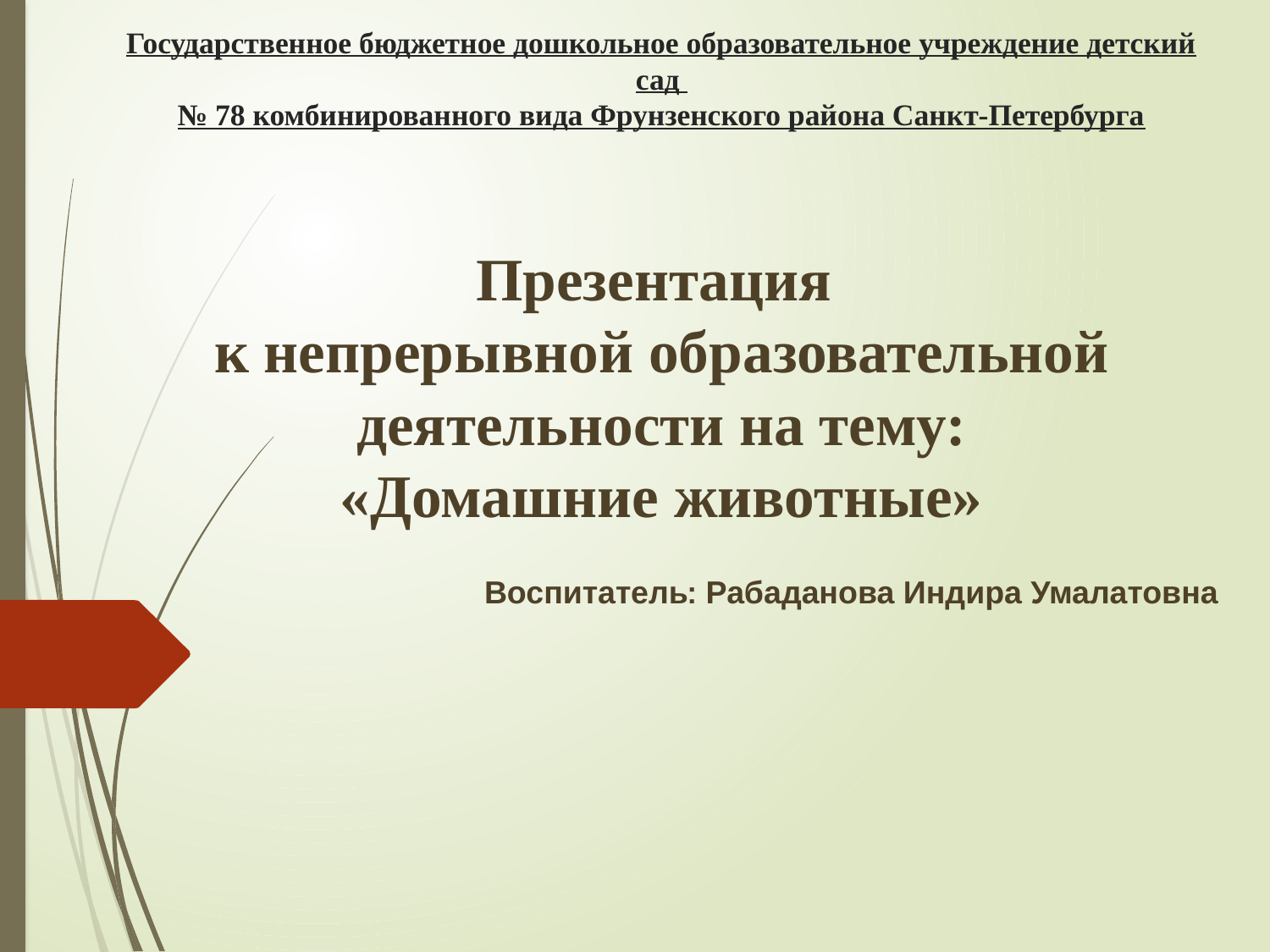

# Государственное бюджетное дошкольное образовательное учреждение детский сад № 78 комбинированного вида Фрунзенского района Санкт-Петербурга Презентация к непрерывной образовательной деятельности на тему: «Домашние животные»
Воспитатель: Рабаданова Индира Умалатовна